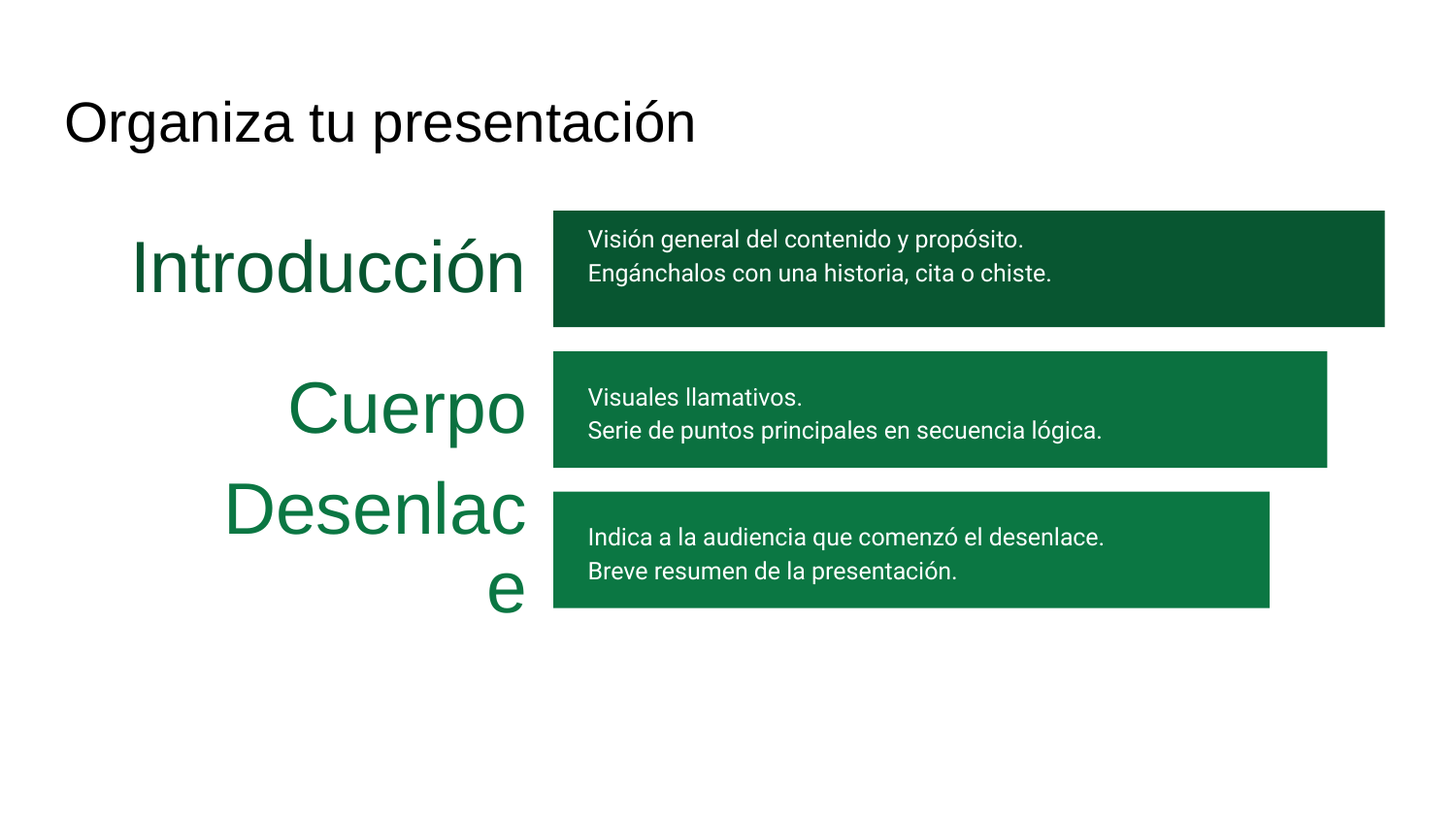

# Organiza tu presentación

Introducción
Visión general del contenido y propósito.
Engánchalos con una historia, cita o chiste.

Cuerpo
Visuales llamativos.
Serie de puntos principales en secuencia lógica.

Desenlace
Indica a la audiencia que comenzó el desenlace.
Breve resumen de la presentación.